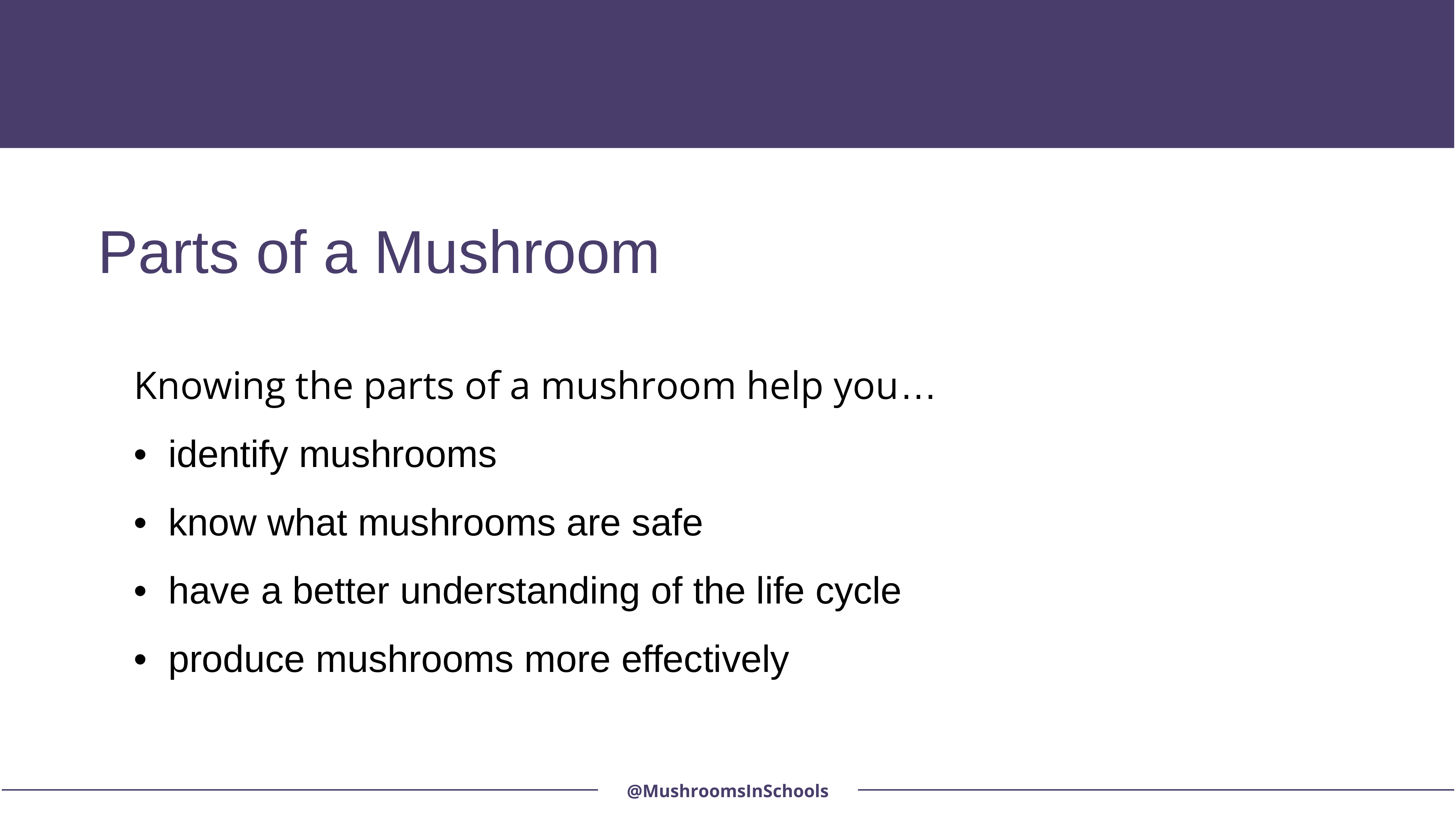

Parts of a Mushroom
Knowing the parts of a mushroom help you…
•  identify mushrooms
•  know what mushrooms are safe
•  have a better understanding of the life cycle
•  produce mushrooms more effectively
@MushroomsInSchools